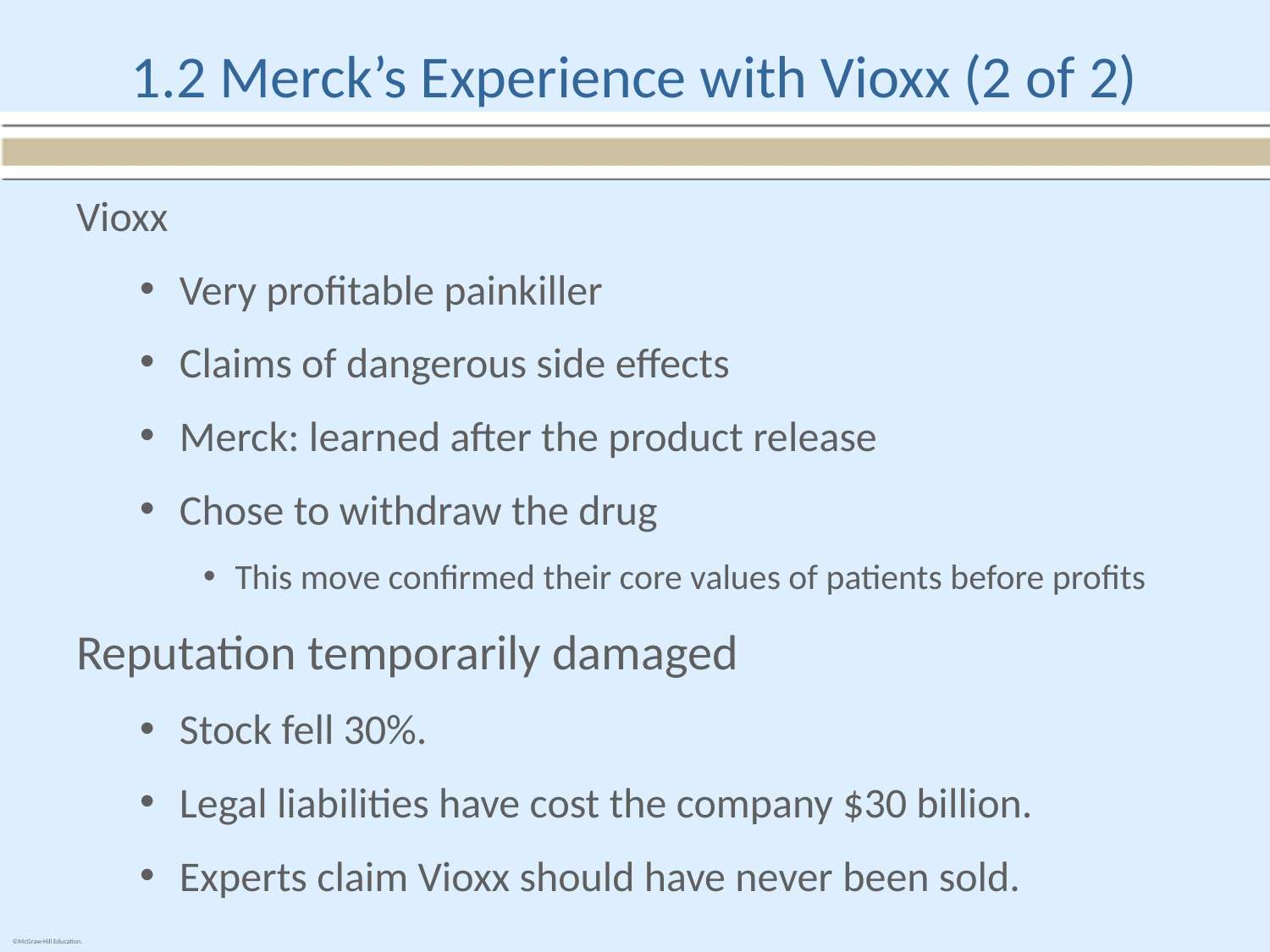

# 1.2 Merck’s Experience with Vioxx (2 of 2)
Vioxx
Very profitable painkiller
Claims of dangerous side effects
Merck: learned after the product release
Chose to withdraw the drug
This move confirmed their core values of patients before profits
Reputation temporarily damaged
Stock fell 30%.
Legal liabilities have cost the company $30 billion.
Experts claim Vioxx should have never been sold.